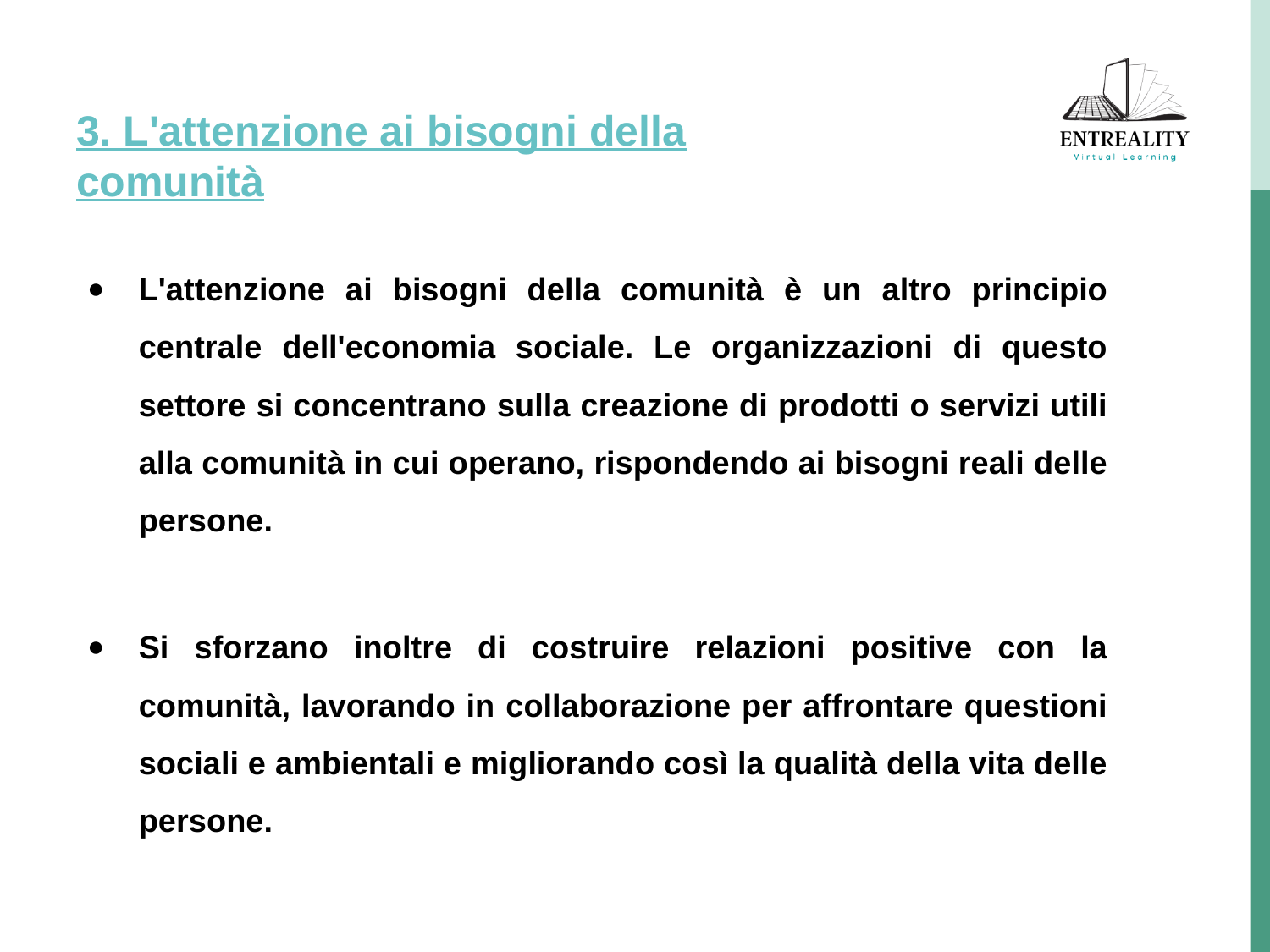

# 3. L'attenzione ai bisogni della comunità
L'attenzione ai bisogni della comunità è un altro principio centrale dell'economia sociale. Le organizzazioni di questo settore si concentrano sulla creazione di prodotti o servizi utili alla comunità in cui operano, rispondendo ai bisogni reali delle persone.

Si sforzano inoltre di costruire relazioni positive con la comunità, lavorando in collaborazione per affrontare questioni sociali e ambientali e migliorando così la qualità della vita delle persone.